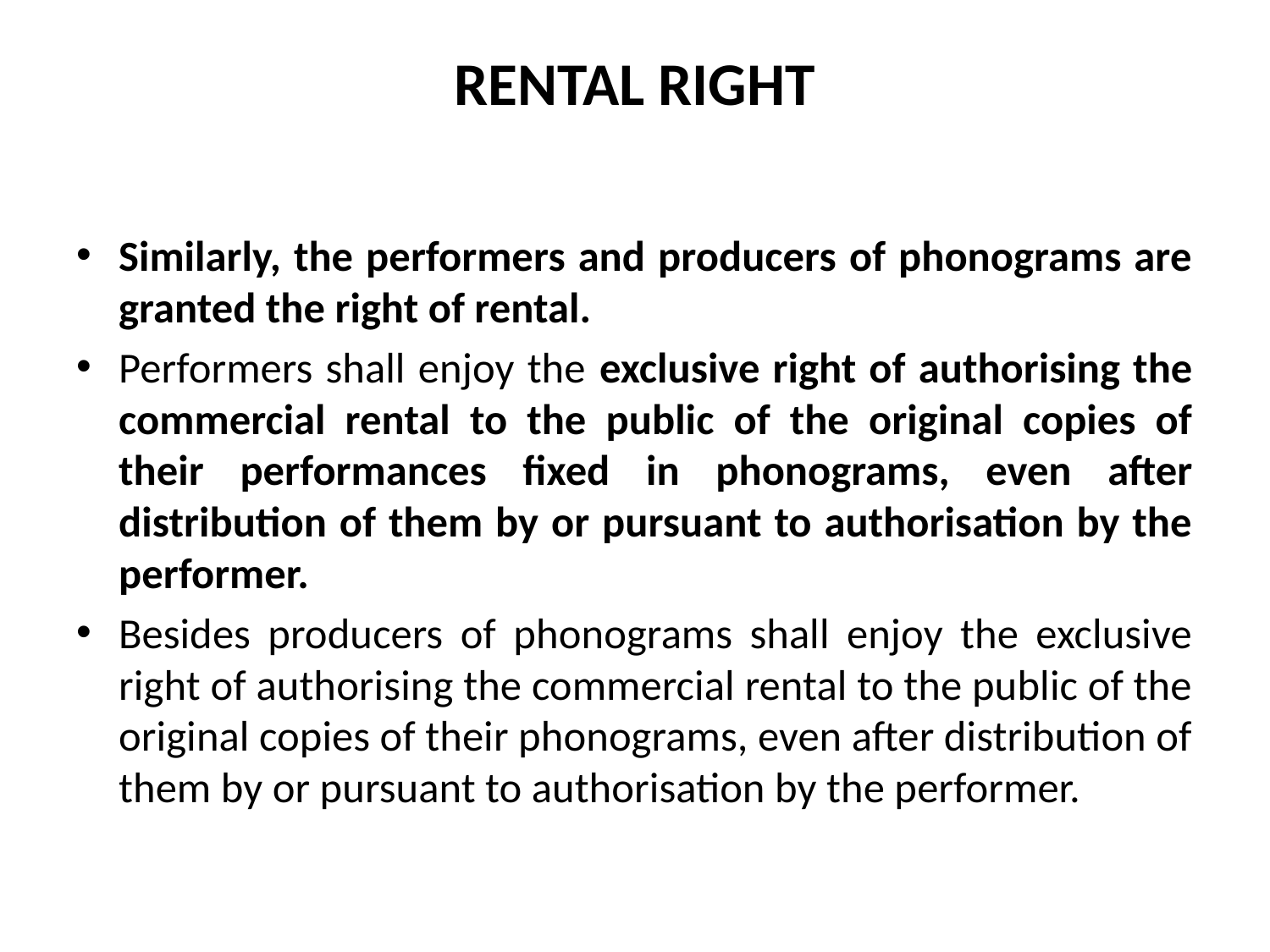

# RENTAL RIGHT
Similarly, the performers and producers of phonograms are granted the right of rental.
Performers shall enjoy the exclusive right of authorising the commercial rental to the public of the original copies of their performances fixed in phonograms, even after distribution of them by or pursuant to authorisation by the performer.
Besides producers of phonograms shall enjoy the exclusive right of authorising the commercial rental to the public of the original copies of their phonograms, even after distribution of them by or pursuant to authorisation by the performer.